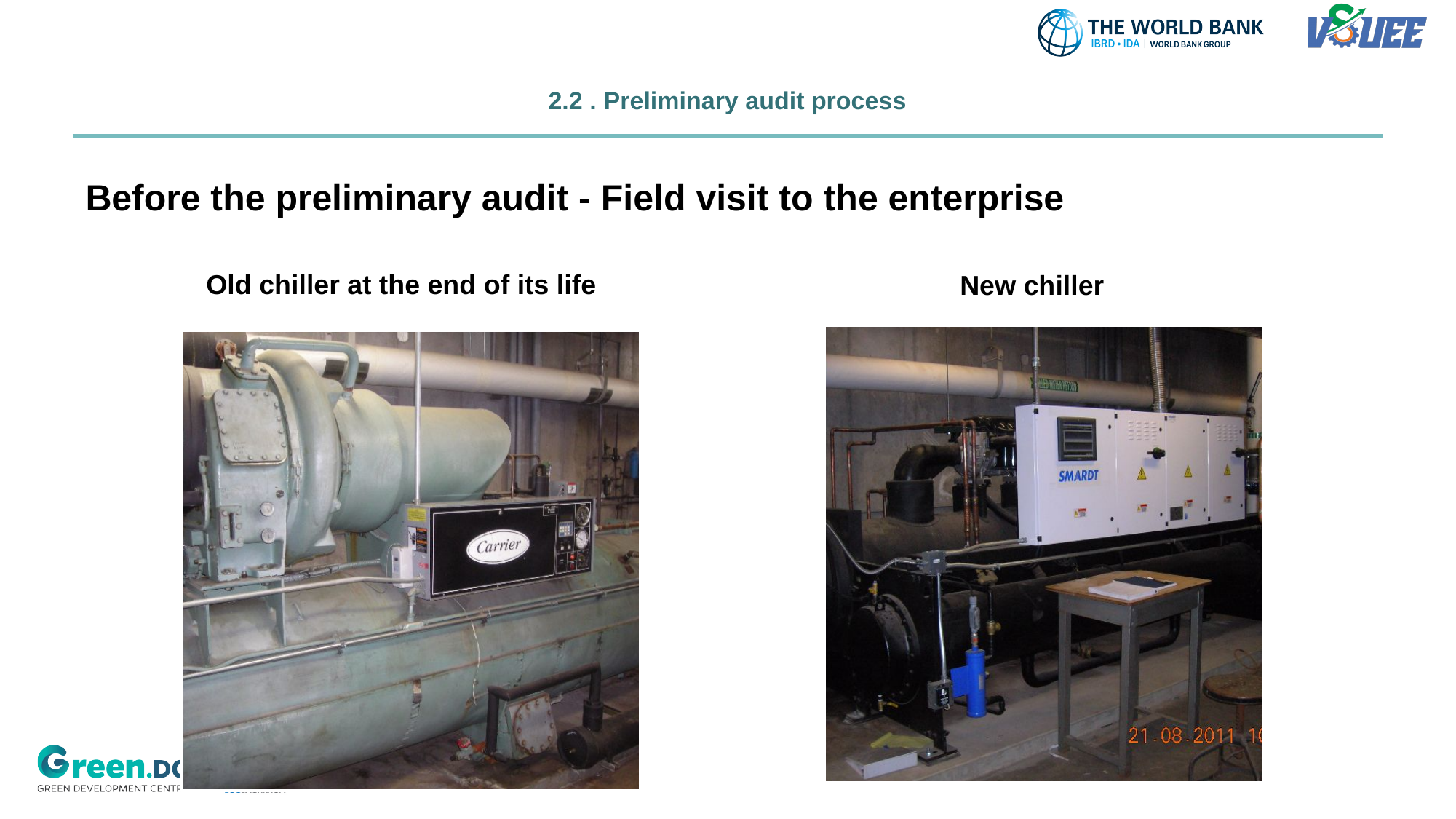

# 2.2 . Preliminary audit process
Before the preliminary audit - Field visit to the enterprise
New chiller
Old chiller at the end of its life